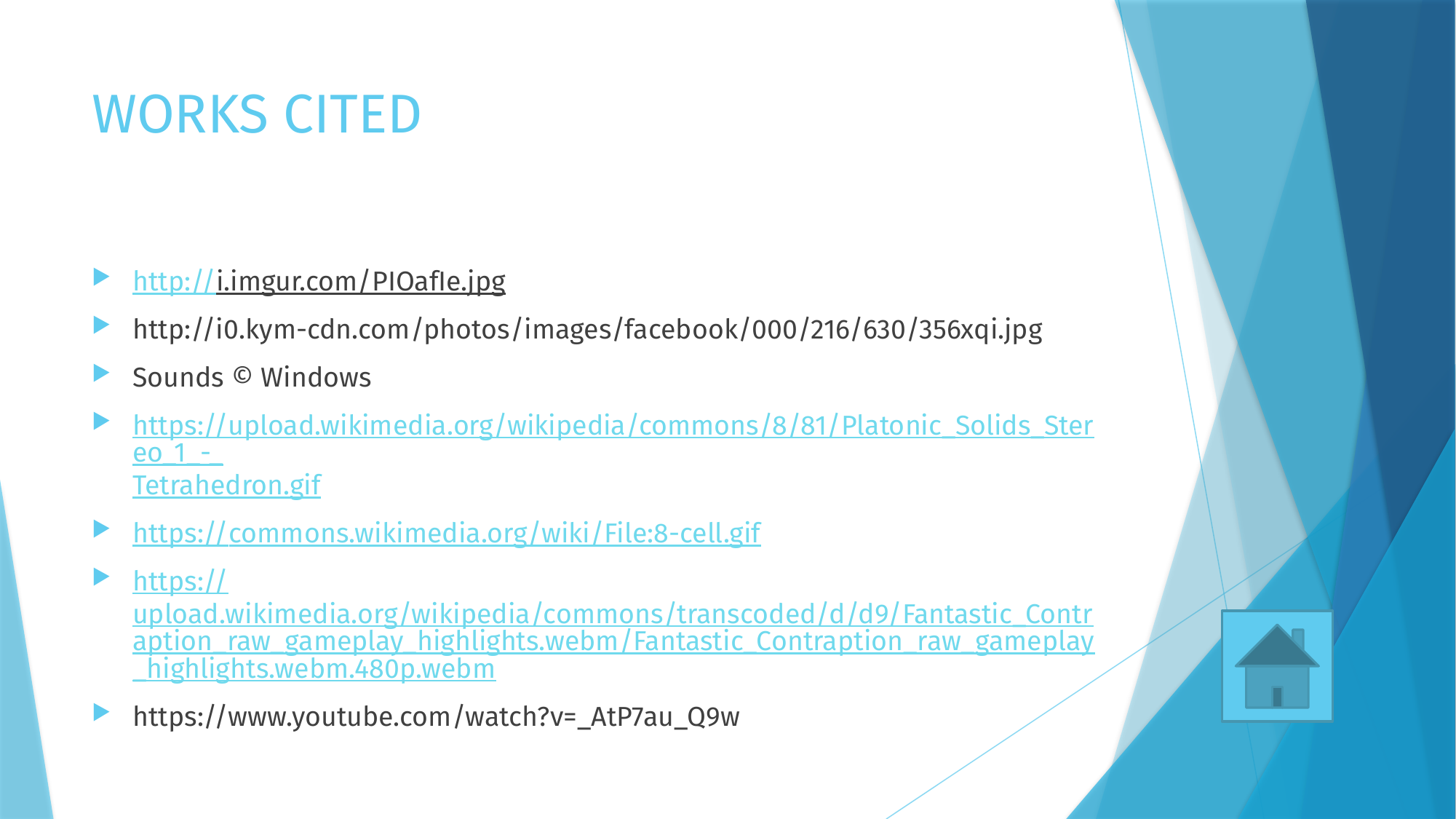

# WORKS CITED
http://i.imgur.com/PIOafIe.jpg
http://i0.kym-cdn.com/photos/images/facebook/000/216/630/356xqi.jpg
Sounds © Windows
https://upload.wikimedia.org/wikipedia/commons/8/81/Platonic_Solids_Stereo_1_-_Tetrahedron.gif
https://commons.wikimedia.org/wiki/File:8-cell.gif
https://upload.wikimedia.org/wikipedia/commons/transcoded/d/d9/Fantastic_Contraption_raw_gameplay_highlights.webm/Fantastic_Contraption_raw_gameplay_highlights.webm.480p.webm
https://www.youtube.com/watch?v=_AtP7au_Q9w